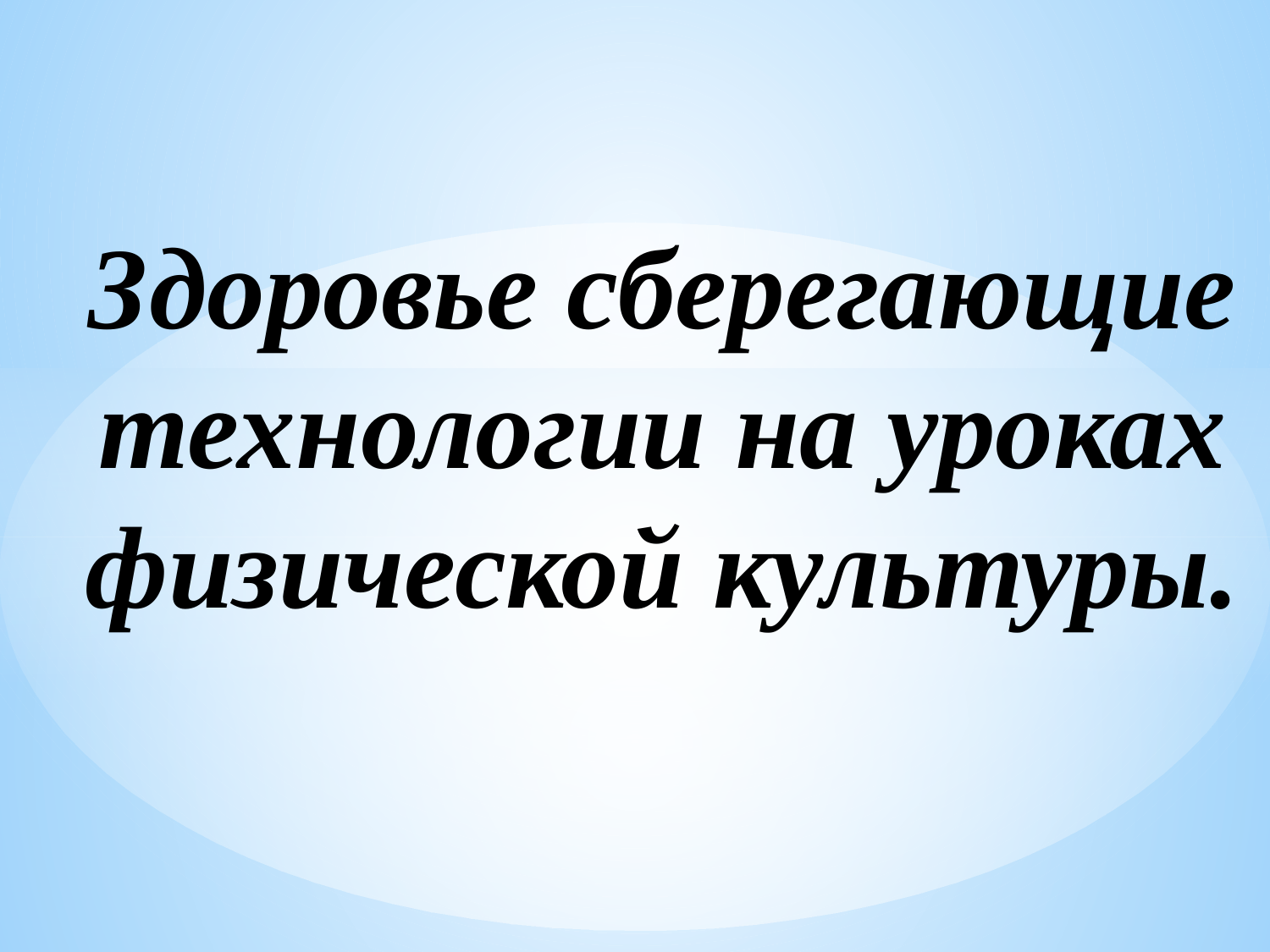

# Здоровье сберегающие технологии на уроках физической культуры.